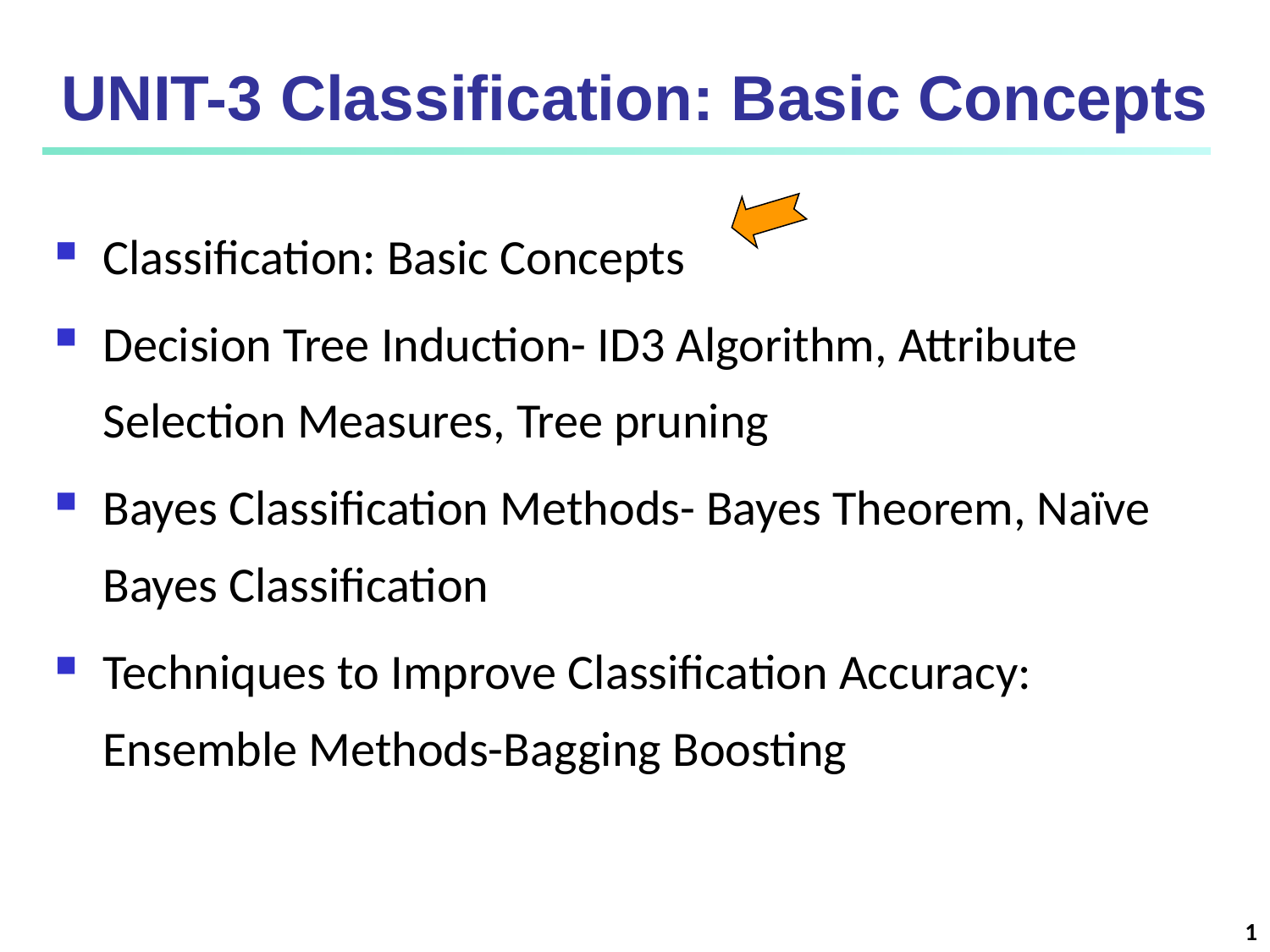

# UNIT-3 Classification: Basic Concepts

Classification: Basic Concepts
Decision Tree Induction- ID3 Algorithm, Attribute Selection Measures, Tree pruning
Bayes Classification Methods- Bayes Theorem, Naïve Bayes Classification
Techniques to Improve Classification Accuracy: Ensemble Methods-Bagging Boosting
1